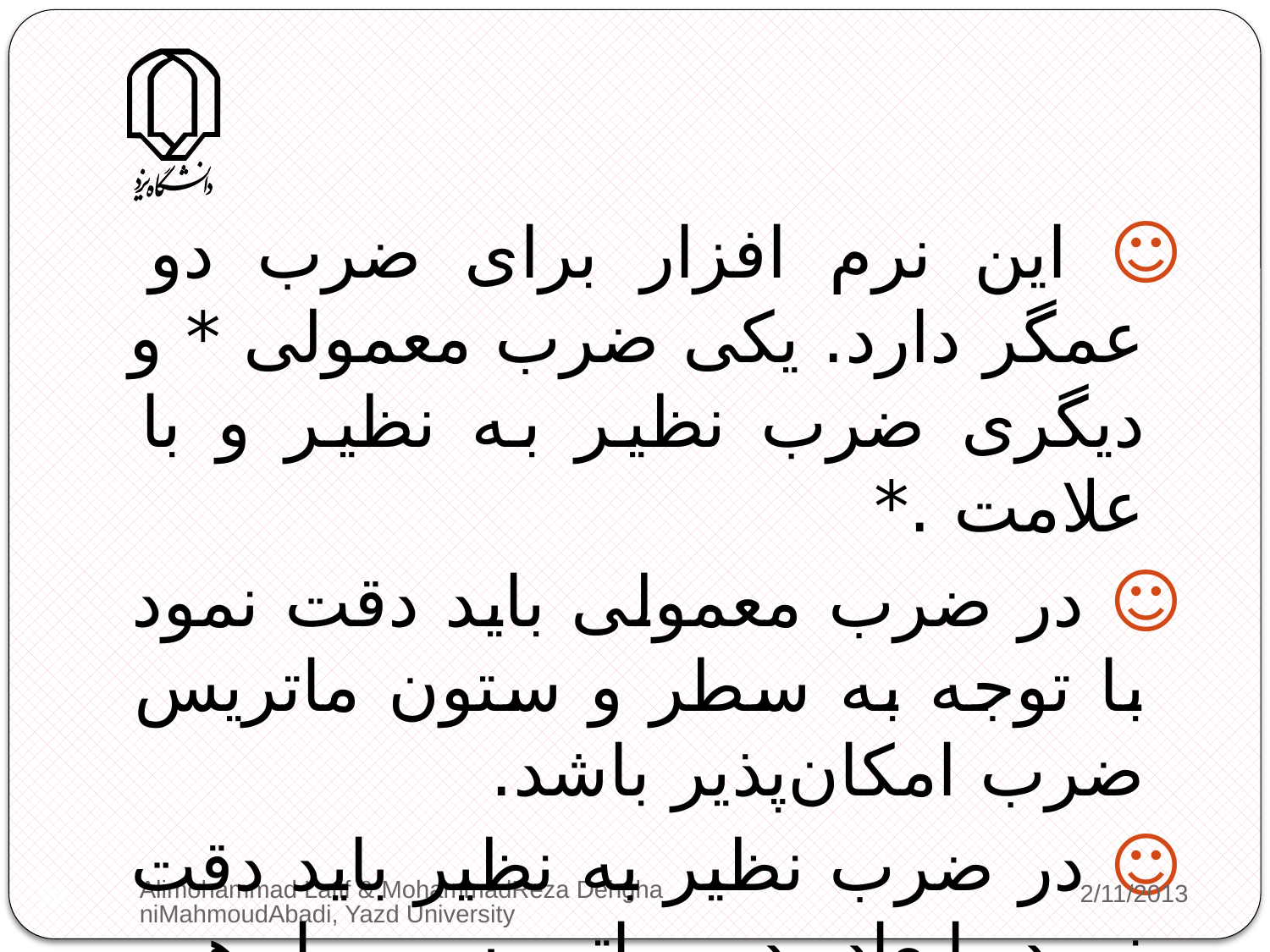

☺ این نرم افزار برای ضرب دو عمگر دارد. یکی ضرب معمولی * و دیگری ضرب نظیر به نظیر و با علامت .*
☺ در ضرب معمولی باید دقت نمود با توجه به سطر و ستون ماتریس ضرب امکان‌پذیر باشد.
☺ در ضرب نظیر به نظیر باید دقت نمود ابعاد دو ماتریس با هم مساوی باشد.
Alimohammad Latif & MohammadReza DehghaniMahmoudAbadi, Yazd University
2/11/2013
36